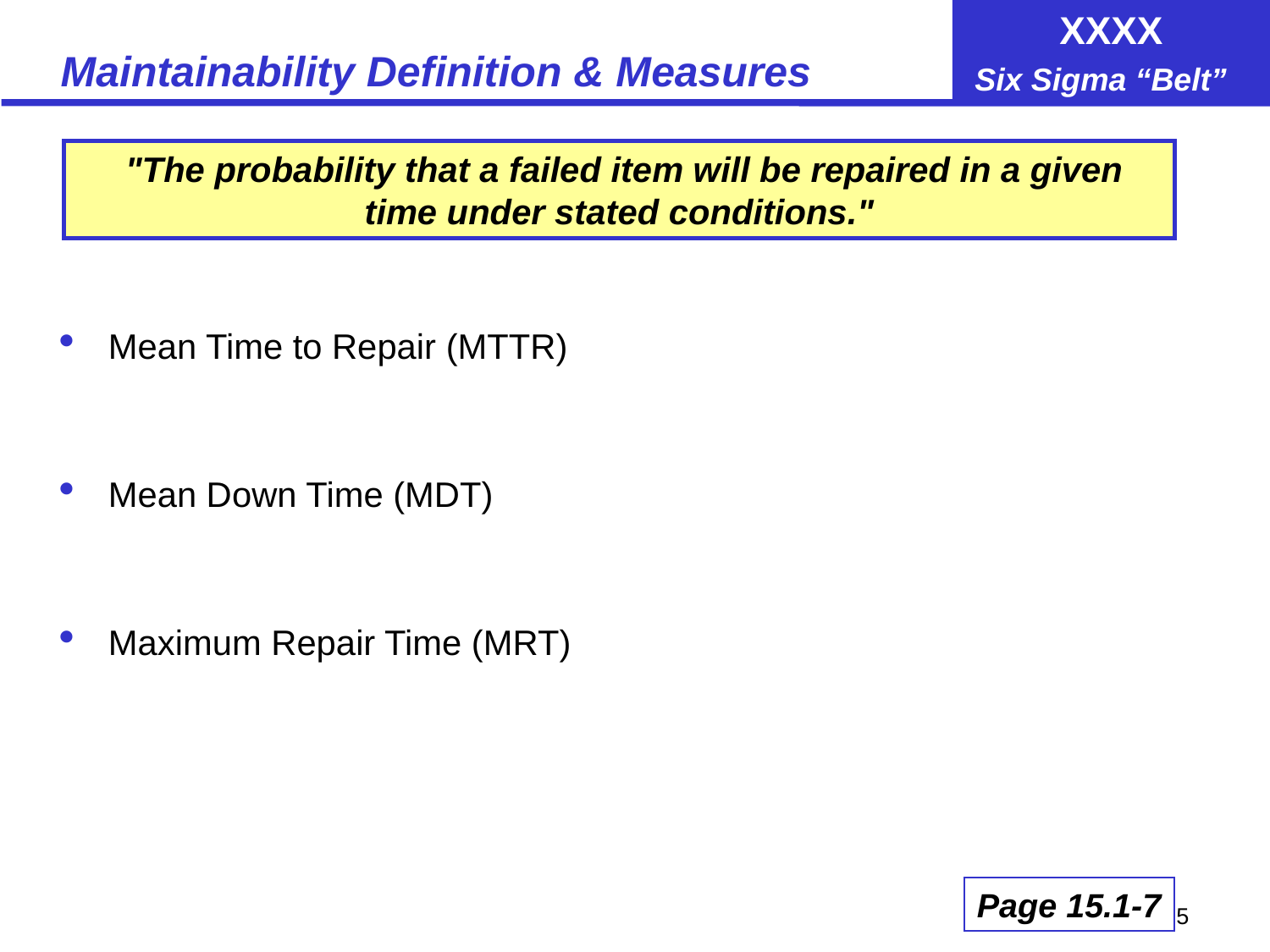

# Maintainability Definition & Measures
 "The probability that a failed item will be repaired in a given time under stated conditions."
Mean Time to Repair (MTTR)

Mean Down Time (MDT)

Maximum Repair Time (MRT)
Page 15.1-7